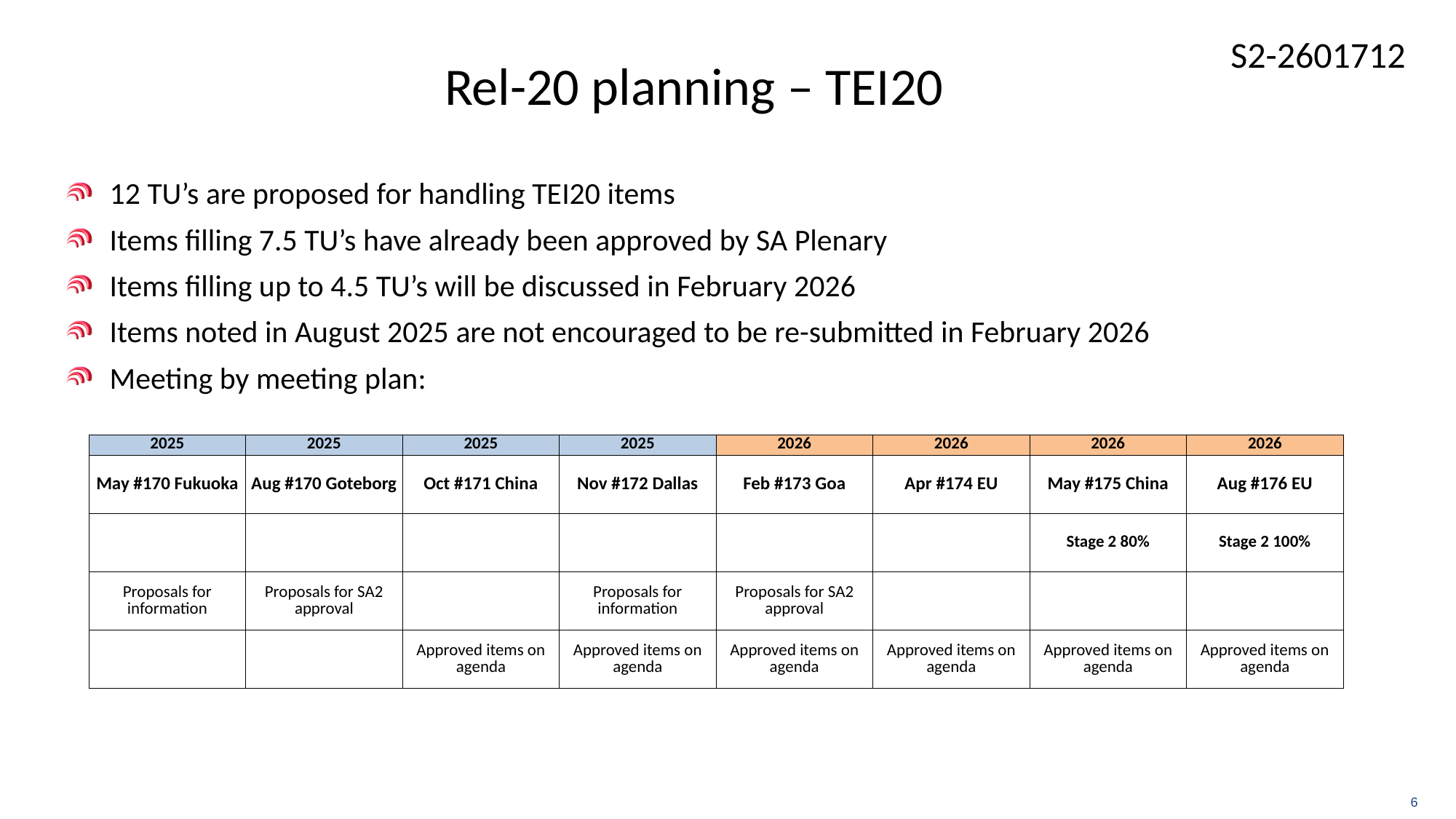

# Rel-20 planning – TEI20
12 TU’s are proposed for handling TEI20 items
Items filling 7.5 TU’s have already been approved by SA Plenary
Items filling up to 4.5 TU’s will be discussed in February 2026
Items noted in August 2025 are not encouraged to be re-submitted in February 2026
Meeting by meeting plan:

| 2025 | 2025 | 2025 | 2025 | 2026 | 2026 | 2026 | 2026 |
| --- | --- | --- | --- | --- | --- | --- | --- |
| May #170 Fukuoka | Aug #170 Goteborg | Oct #171 China | Nov #172 Dallas | Feb #173 Goa | Apr #174 EU | May #175 China | Aug #176 EU |
|  |  |  |  |  |  | Stage 2 80% | Stage 2 100% |
| Proposals for information | Proposals for SA2 approval |  | Proposals for information | Proposals for SA2 approval |  |  |  |
|  |  | Approved items on agenda | Approved items on agenda | Approved items on agenda | Approved items on agenda | Approved items on agenda | Approved items on agenda |